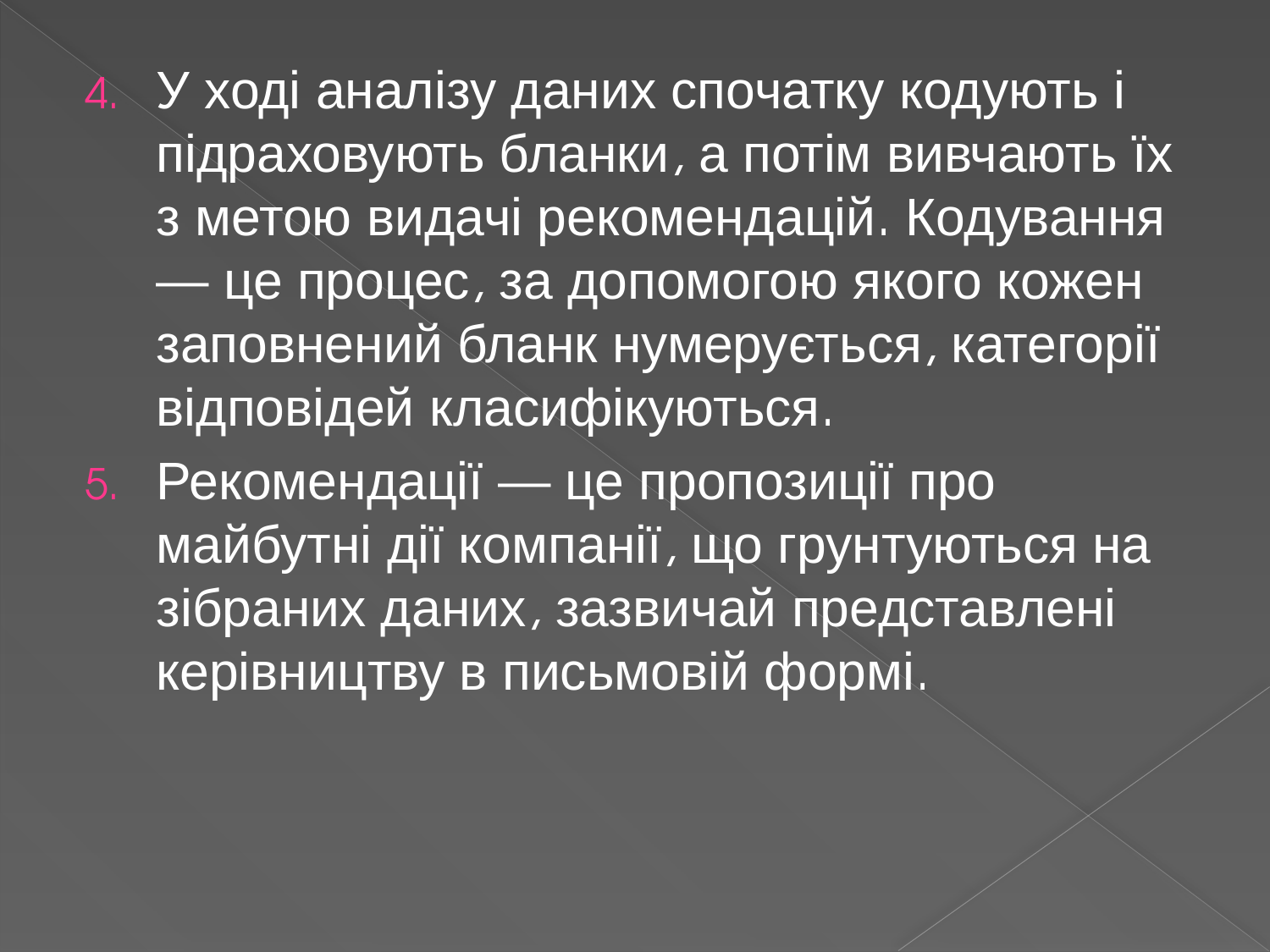

У ході аналізу даних спочатку кодують і підраховують бланки, а потім вивчають їх з метою видачі рекомендацій. Кодування — це процес, за допомогою якого кожен заповнений бланк нумерується, категорії відповідей класифікуються.
Рекомендації — це пропозиції про майбутні дії компанії, що грунтуються на зібраних даних, зазвичай представлені керівництву в письмовій формі.